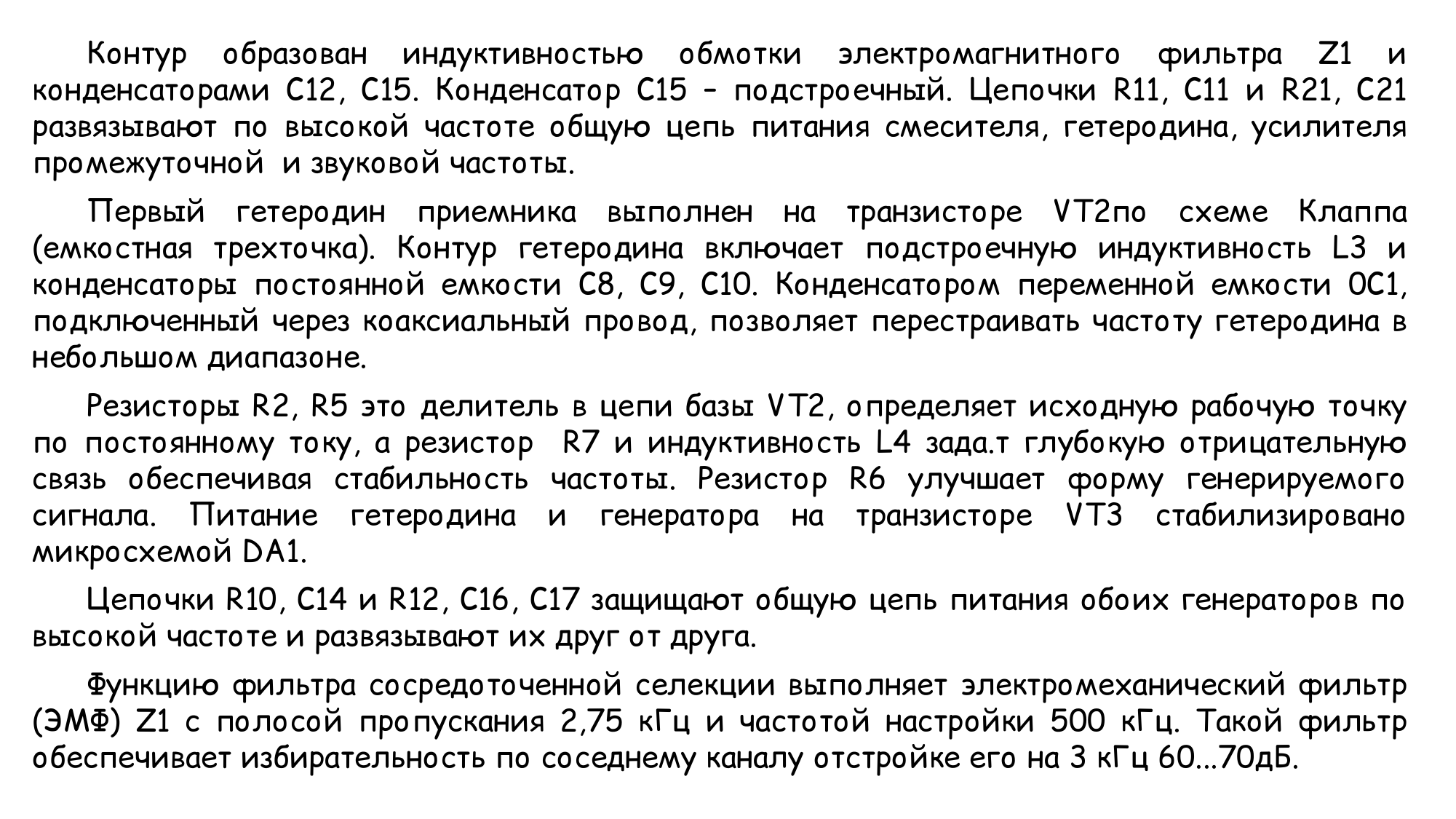

Контур образован индуктивностью обмотки электромагнитного фильтра Z1 и конденсаторами С12, С15. Конденсатор С15 – подстроечный. Цепочки R11, C11 и R21, C21 развязывают по высокой частоте общую цепь питания смесителя, гетеродина, усилителя промежуточной  и звуковой частоты.
Первый гетеродин приемника выполнен на транзисторе VT2по схеме Клаппа (емкостная трехточка). Контур гетеродина включает подстроечную индуктивность L3 и конденсаторы постоянной емкости С8, С9, С10. Конденсатором переменной емкости 0С1, подключенный через коаксиальный провод, позволяет перестраивать частоту гетеродина в небольшом диапазоне.
Резисторы R2, R5 это делитель в цепи базы VT2, определяет исходную рабочую точку по постоянному току, а резистор  R7 и индуктивность L4 зада.т глубокую отрицательную связь обеспечивая стабильность частоты. Резистор R6 улучшает форму генерируемого сигнала. Питание гетеродина и генератора на транзисторе VT3 стабилизировано микросхемой DA1.
Цепочки R10, C14 и R12, С16, C17 защищают общую цепь питания обоих генераторов по высокой частоте и развязывают их друг от друга.
Функцию фильтра сосредоточенной селекции выполняет электромеханический фильтр (ЭМФ) Z1 с полосой пропускания 2,75 кГц и частотой настройки 500 кГц. Такой фильтр обеспечивает избирательность по соседнему каналу отстройке его на 3 кГц 60...70дБ.